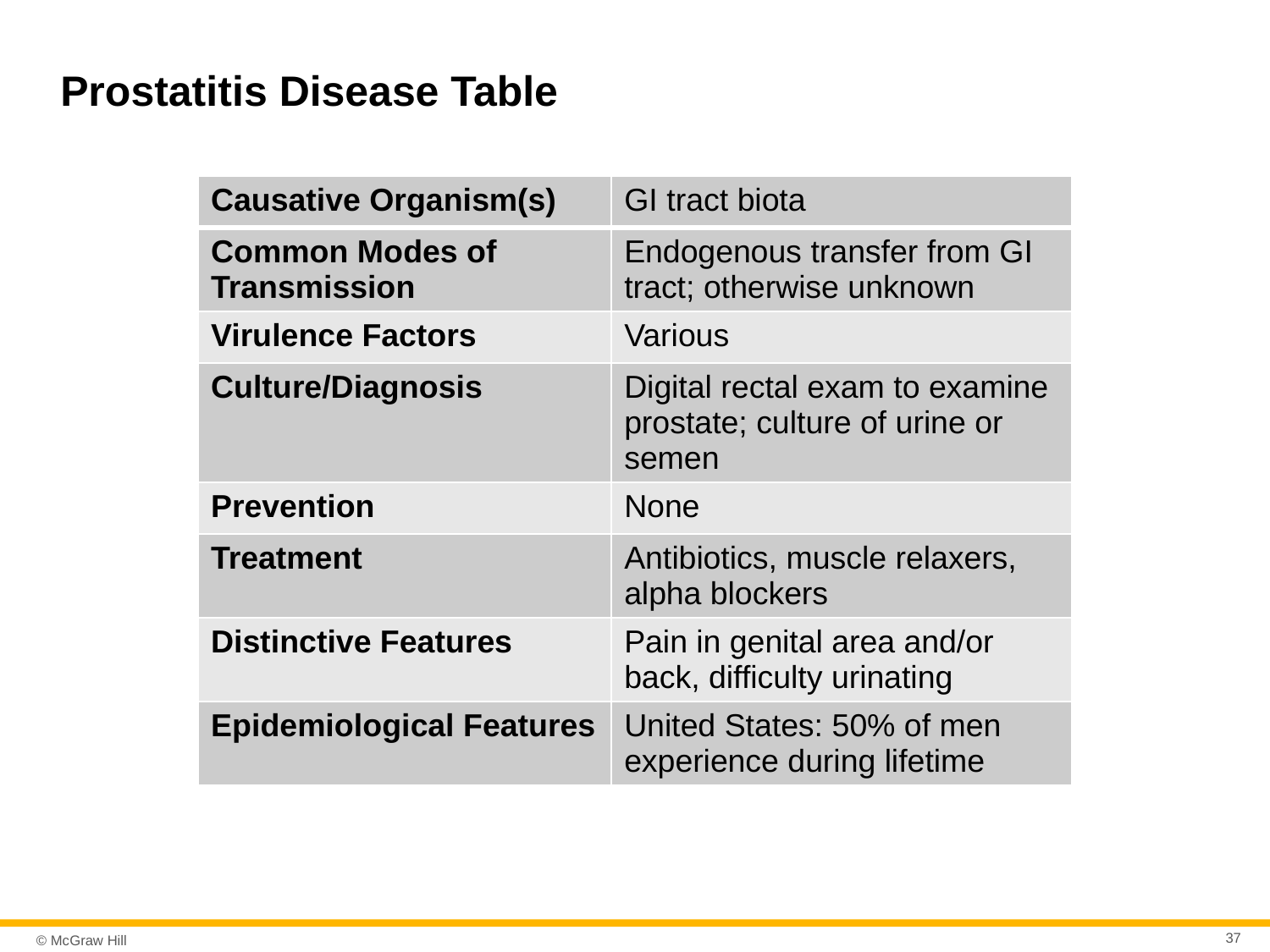

# Prostatitis Disease Table
| Causative Organism(s) | GI tract biota |
| --- | --- |
| Common Modes of Transmission | Endogenous transfer from GI tract; otherwise unknown |
| Virulence Factors | Various |
| Culture/Diagnosis | Digital rectal exam to examine prostate; culture of urine or semen |
| Prevention | None |
| Treatment | Antibiotics, muscle relaxers, alpha blockers |
| Distinctive Features | Pain in genital area and/or back, difficulty urinating |
| Epidemiological Features | United States: 50% of men experience during lifetime |